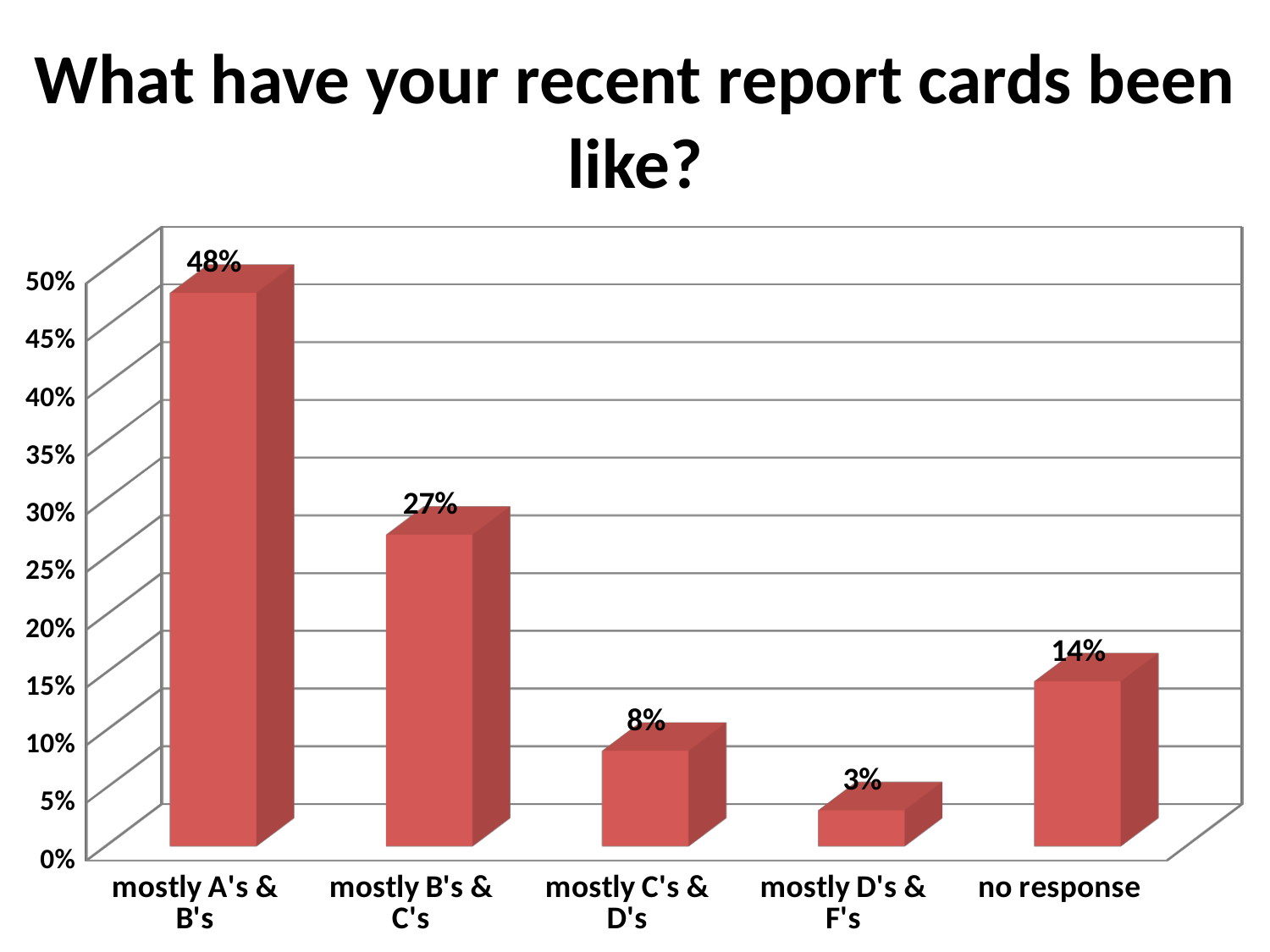

# What have your recent report cards been like?

[unsupported chart]